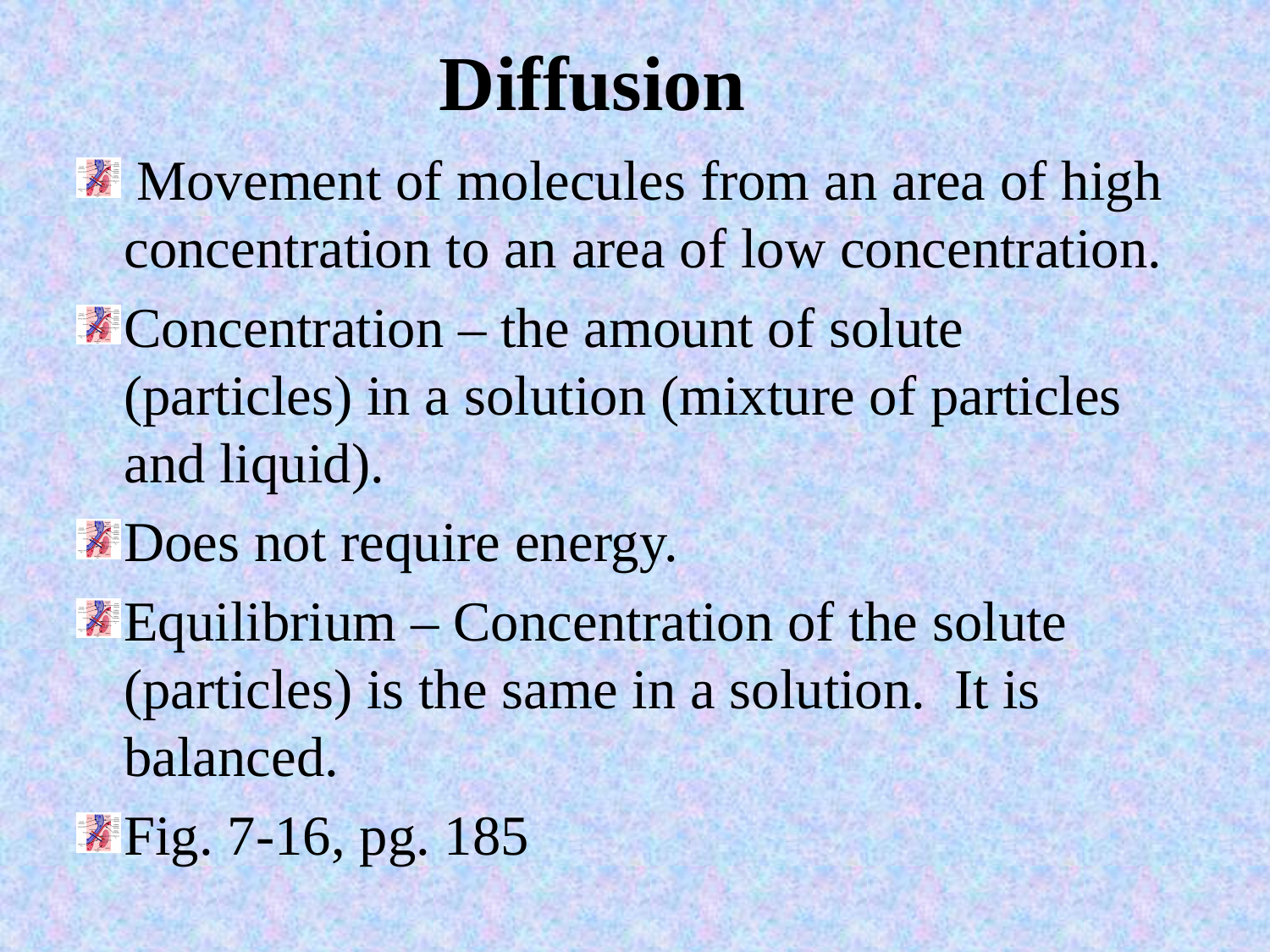

# Diffusion
 Movement of molecules from an area of high concentration to an area of low concentration.
Concentration – the amount of solute (particles) in a solution (mixture of particles and liquid).
Does not require energy.
Equilibrium – Concentration of the solute (particles) is the same in a solution.  It is balanced.
Fig. 7-16, pg. 185